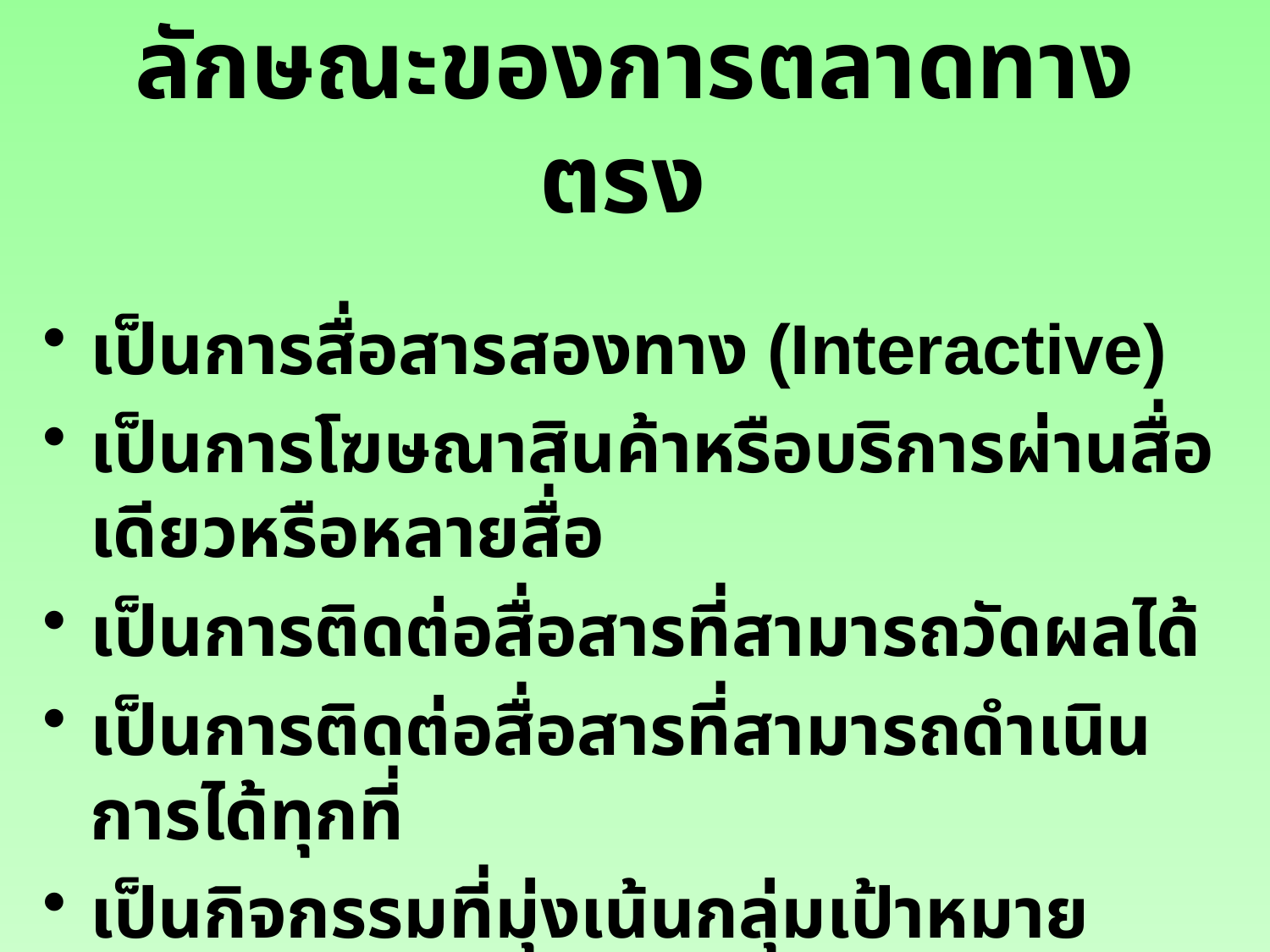

# ลักษณะของการตลาดทางตรง
เป็นการสื่อสารสองทาง (Interactive)
เป็นการโฆษณาสินค้าหรือบริการผ่านสื่อเดียวหรือหลายสื่อ
เป็นการติดต่อสื่อสารที่สามารถวัดผลได้
เป็นการติดต่อสื่อสารที่สามารถดำเนินการได้ทุกที่
เป็นกิจกรรมที่มุ่งเน้นกลุ่มเป้าหมายเฉพาะตัว